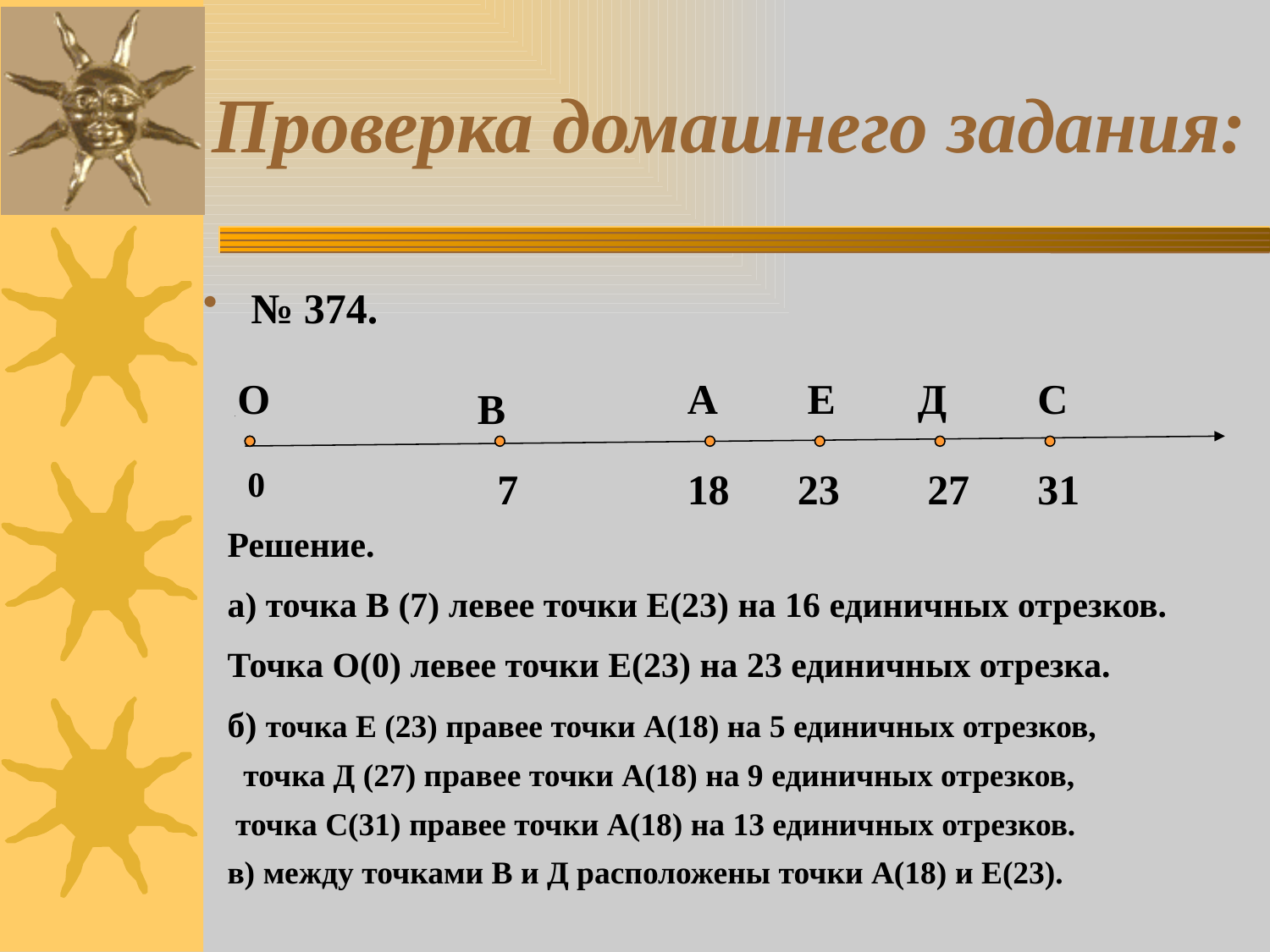

# Проверка домашнего задания:
№ 374.

О
А
Е
Д
С
В

0
7
18
23
27
31
Решение.
а) точка В (7) левее точки Е(23) на 16 единичных отрезков.
Точка О(0) левее точки Е(23) на 23 единичных отрезка.
б) точка Е (23) правее точки А(18) на 5 единичных отрезков,
  точка Д (27) правее точки А(18) на 9 единичных отрезков,
 точка С(31) правее точки А(18) на 13 единичных отрезков.
в) между точками В и Д расположены точки А(18) и Е(23).